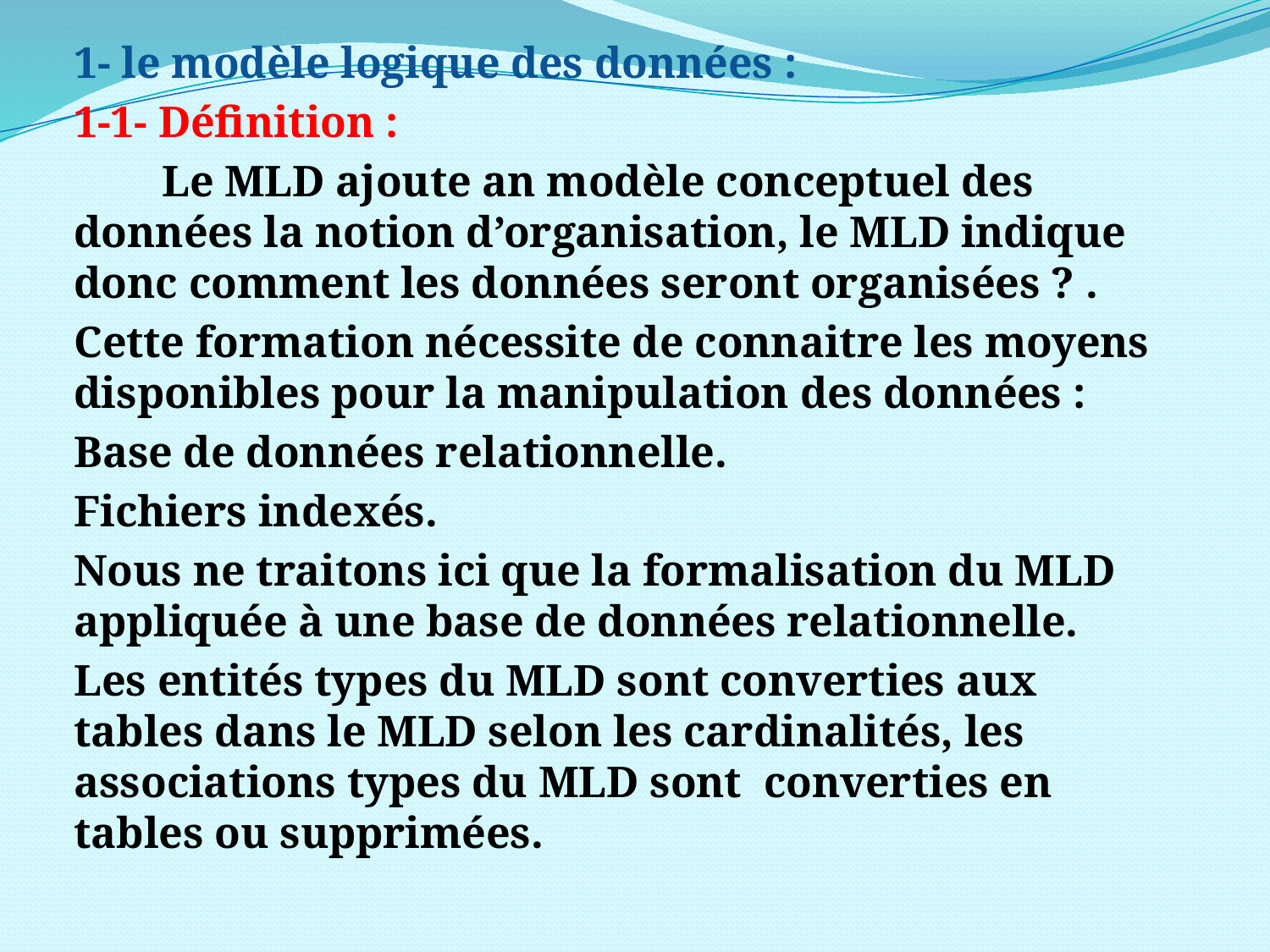

1- le modèle logique des données :
1-1- Définition :
        Le MLD ajoute an modèle conceptuel des données la notion d’organisation, le MLD indique donc comment les données seront organisées ? .
Cette formation nécessite de connaitre les moyens disponibles pour la manipulation des données :
Base de données relationnelle.
Fichiers indexés.
Nous ne traitons ici que la formalisation du MLD appliquée à une base de données relationnelle.
Les entités types du MLD sont converties aux tables dans le MLD selon les cardinalités, les associations types du MLD sont  converties en tables ou supprimées.